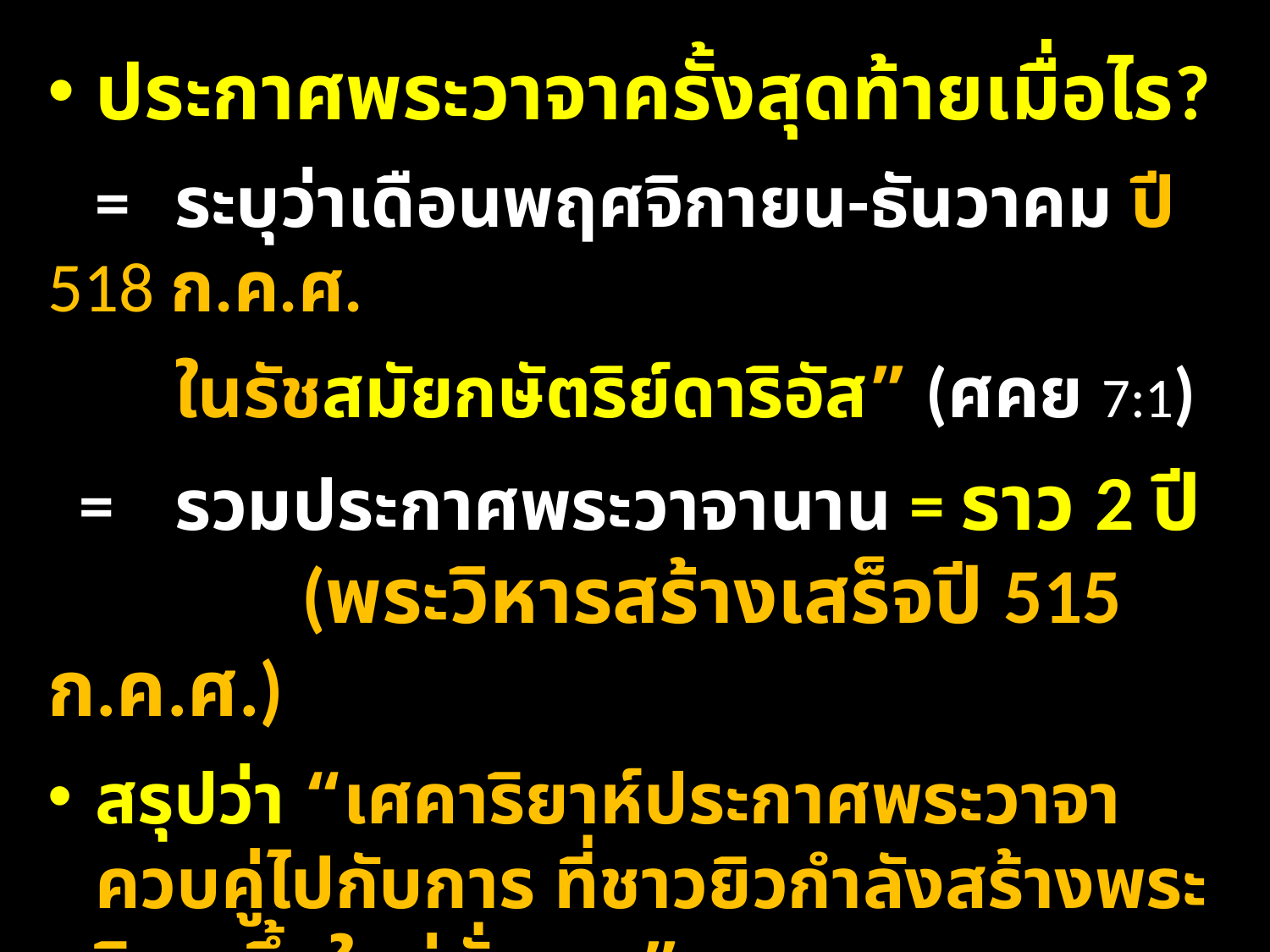

ประกาศพระวาจาครั้งสุดท้ายเมื่อไร?
   = 	ระบุว่าเดือนพฤศจิกายน-ธันวาคม ปี 518 ก.ค.ศ.
	ในรัชสมัยกษัตริย์ดาริอัส” (ศคย 7:1)
  =	รวมประกาศพระวาจานาน = ราว 2 ปี              	(พระวิหารสร้างเสร็จปี 515 ก.ค.ศ.)
สรุปว่า “เศคาริยาห์ประกาศพระวาจาควบคู่ไปกับการ ที่ชาวยิวกำลังสร้างพระวิหารขึ้นใหม่นั่นเอง”
แต่เราไม่ทราบว่า ท่านมีชีวิตอยู่จนการสร้างพระวิหารเสร็จสิ้นหรือไม่ ????